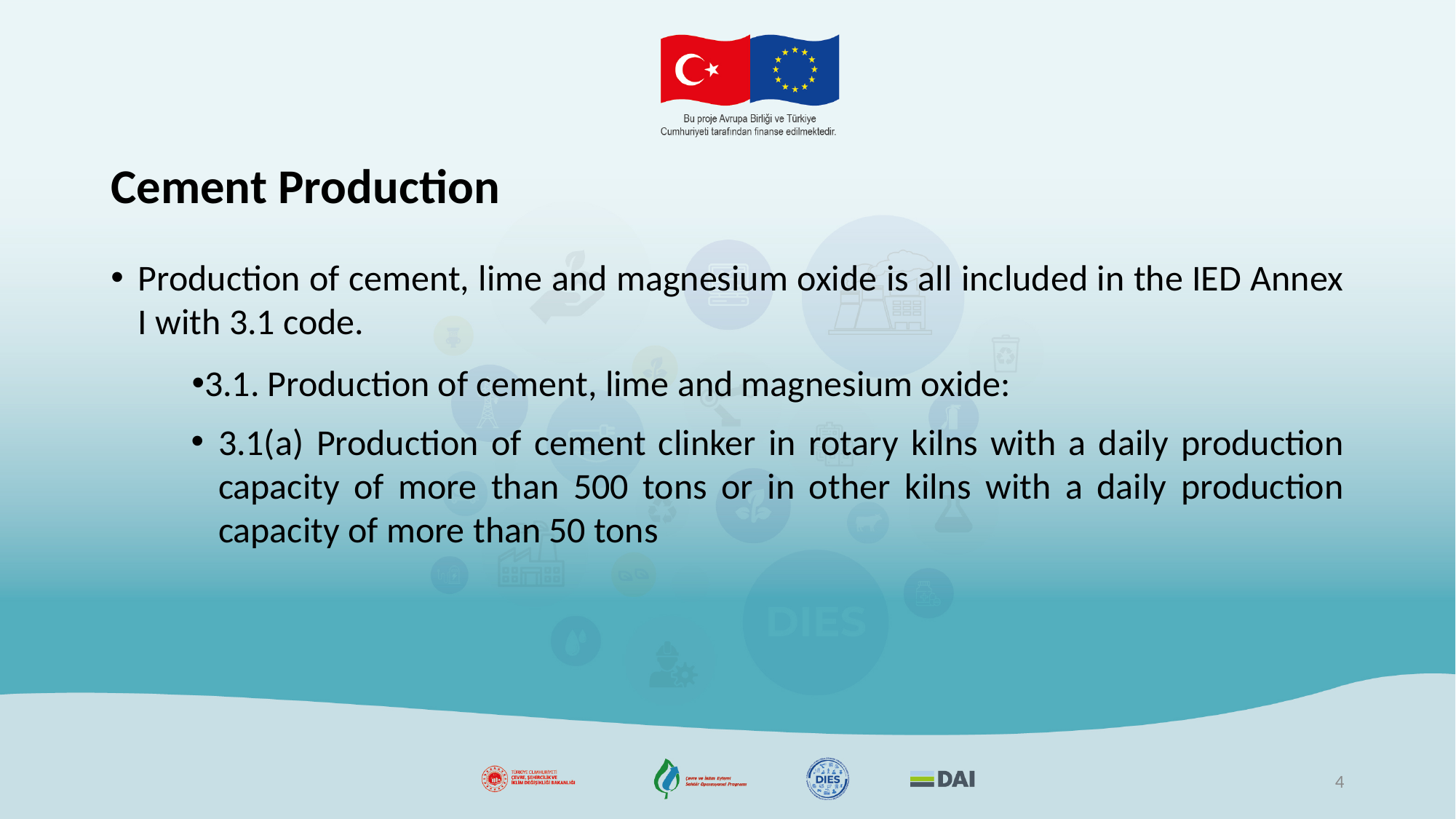

# Cement Production
Production of cement, lime and magnesium oxide is all included in the IED Annex I with 3.1 code.
3.1. Production of cement, lime and magnesium oxide:
3.1(a) Production of cement clinker in rotary kilns with a daily production capacity of more than 500 tons or in other kilns with a daily production capacity of more than 50 tons

4